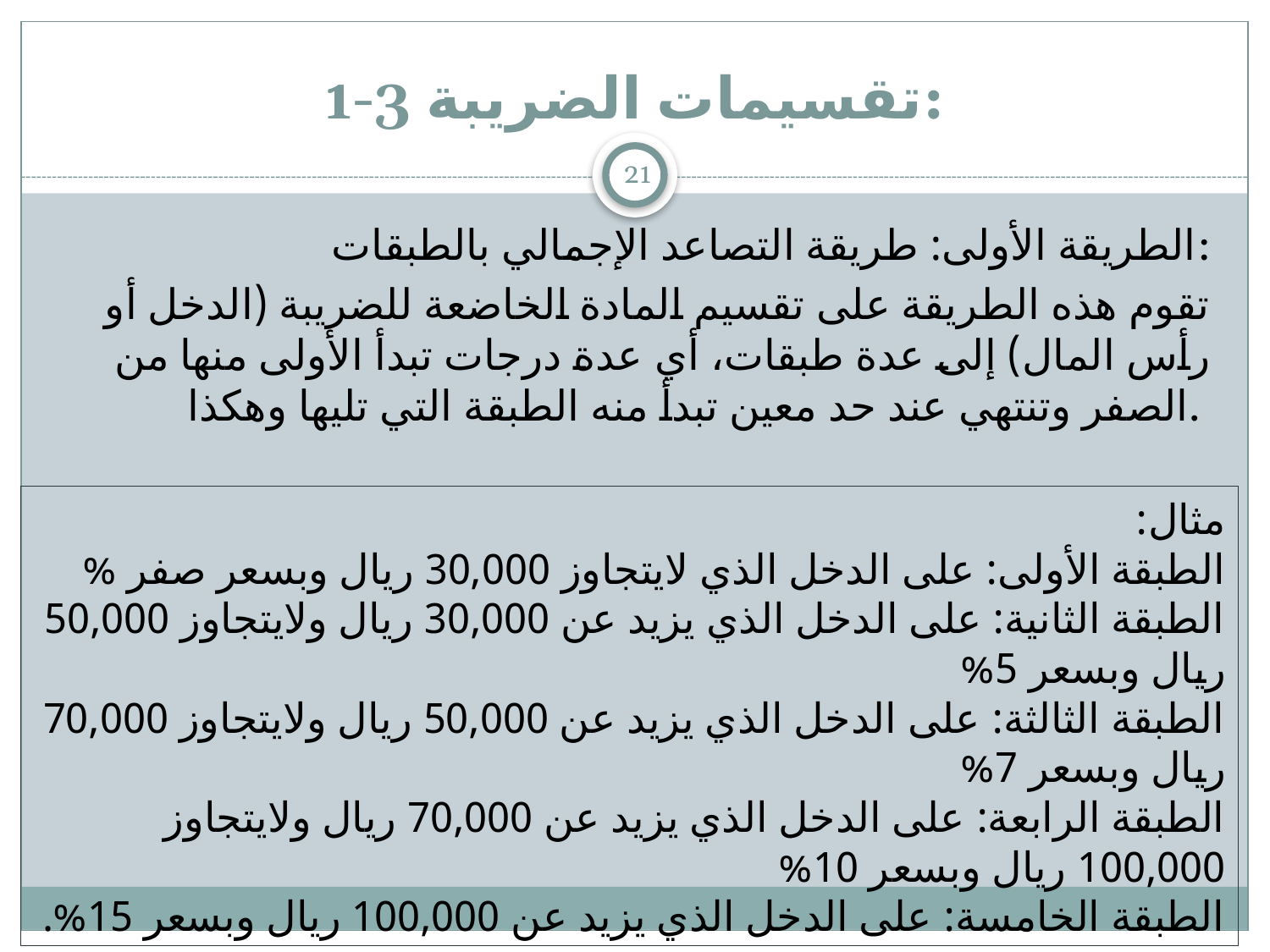

# 1-3 تقسيمات الضريبة:
21
الطريقة الأولى: طريقة التصاعد الإجمالي بالطبقات:
تقوم هذه الطريقة على تقسيم المادة الخاضعة للضريبة (الدخل أو رأس المال) إلى عدة طبقات، أي عدة درجات تبدأ الأولى منها من الصفر وتنتهي عند حد معين تبدأ منه الطبقة التي تليها وهكذا.
مثال:
الطبقة الأولى: على الدخل الذي لايتجاوز 30,000 ريال وبسعر صفر %
الطبقة الثانية: على الدخل الذي يزيد عن 30,000 ريال ولايتجاوز 50,000 ريال وبسعر 5%
الطبقة الثالثة: على الدخل الذي يزيد عن 50,000 ريال ولايتجاوز 70,000 ريال وبسعر 7%
الطبقة الرابعة: على الدخل الذي يزيد عن 70,000 ريال ولايتجاوز 100,000 ريال وبسعر 10%
الطبقة الخامسة: على الدخل الذي يزيد عن 100,000 ريال وبسعر 15%.